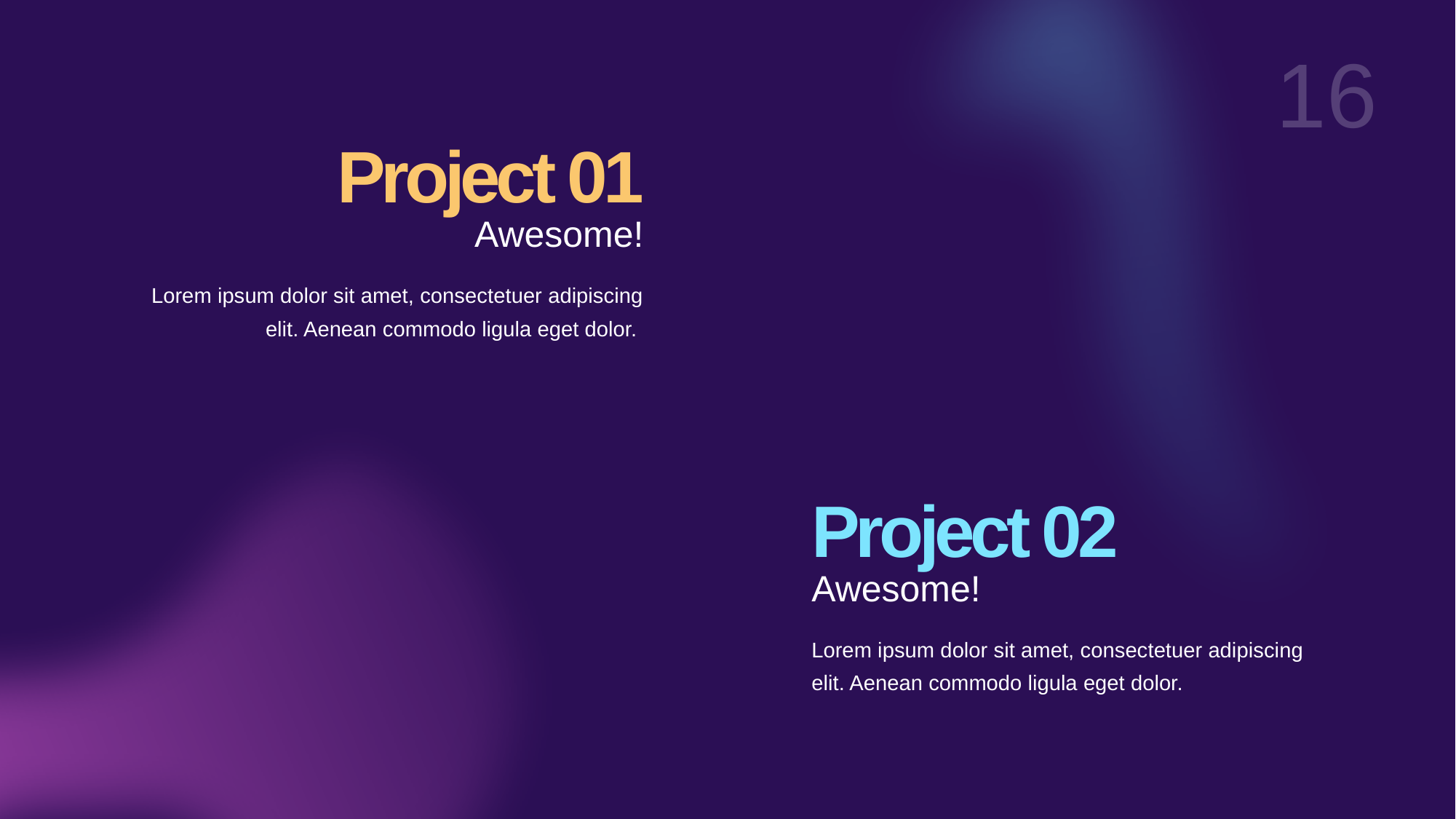

Project 01
Awesome!
Lorem ipsum dolor sit amet, consectetuer adipiscing elit. Aenean commodo ligula eget dolor.

Project 02
Awesome!
Lorem ipsum dolor sit amet, consectetuer adipiscing elit. Aenean commodo ligula eget dolor.